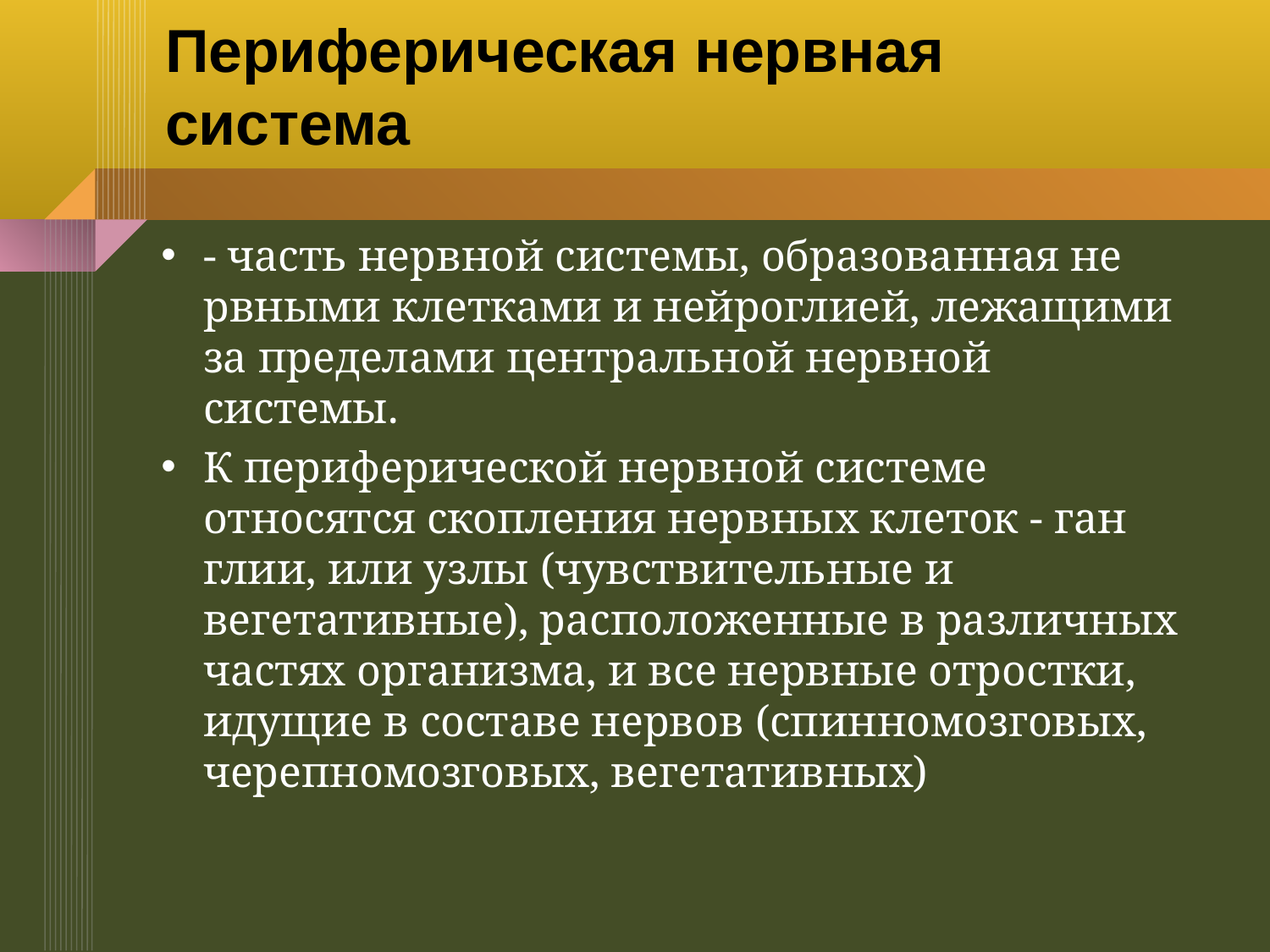

# Периферическая нервная система
- часть нервной системы, образованная не­рвными клетками и нейроглией, лежащими за пределами центральной нервной системы.
К периферической нервной системе относятся скопления нервных клеток - ган­глии, или узлы (чувствительные и вегетативные), расположенные в различных час­тях организма, и все нервные отростки, идущие в составе нервов (спинномозговых, черепномозговых, вегетативных)